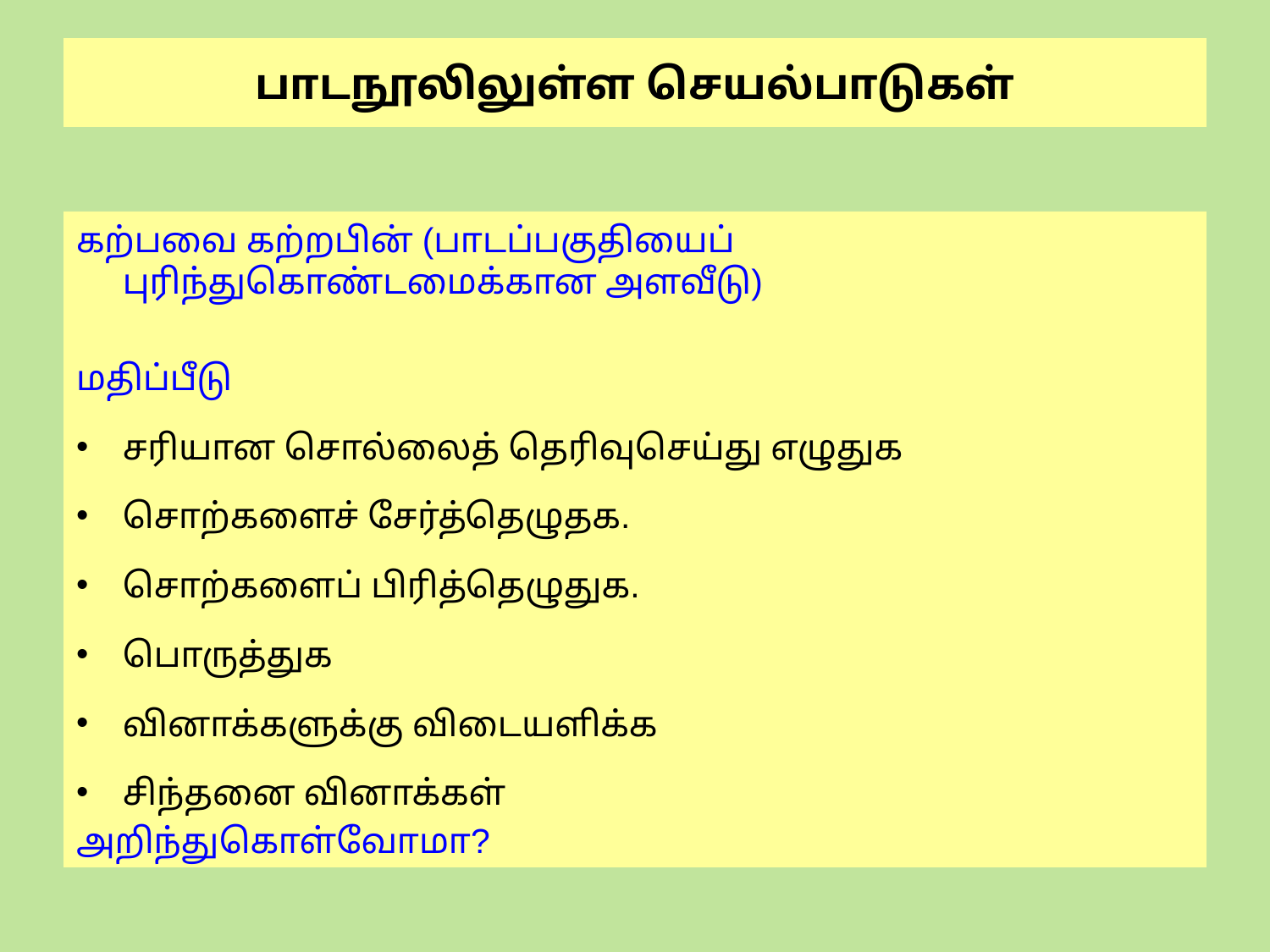

# பாடநூலிலுள்ள செயல்பாடுகள்
கற்பவை கற்றபின் (பாடப்பகுதியைப் புரிந்துகொண்டமைக்கான அளவீடு)

மதிப்பீடு
சரியான சொல்லைத் தெரிவுசெய்து எழுதுக
சொற்களைச் சேர்த்தெழுதக.
சொற்களைப் பிரித்தெழுதுக.
பொருத்துக
வினாக்களுக்கு விடையளிக்க
சிந்தனை வினாக்கள்
அறிந்துகொள்வோமா?